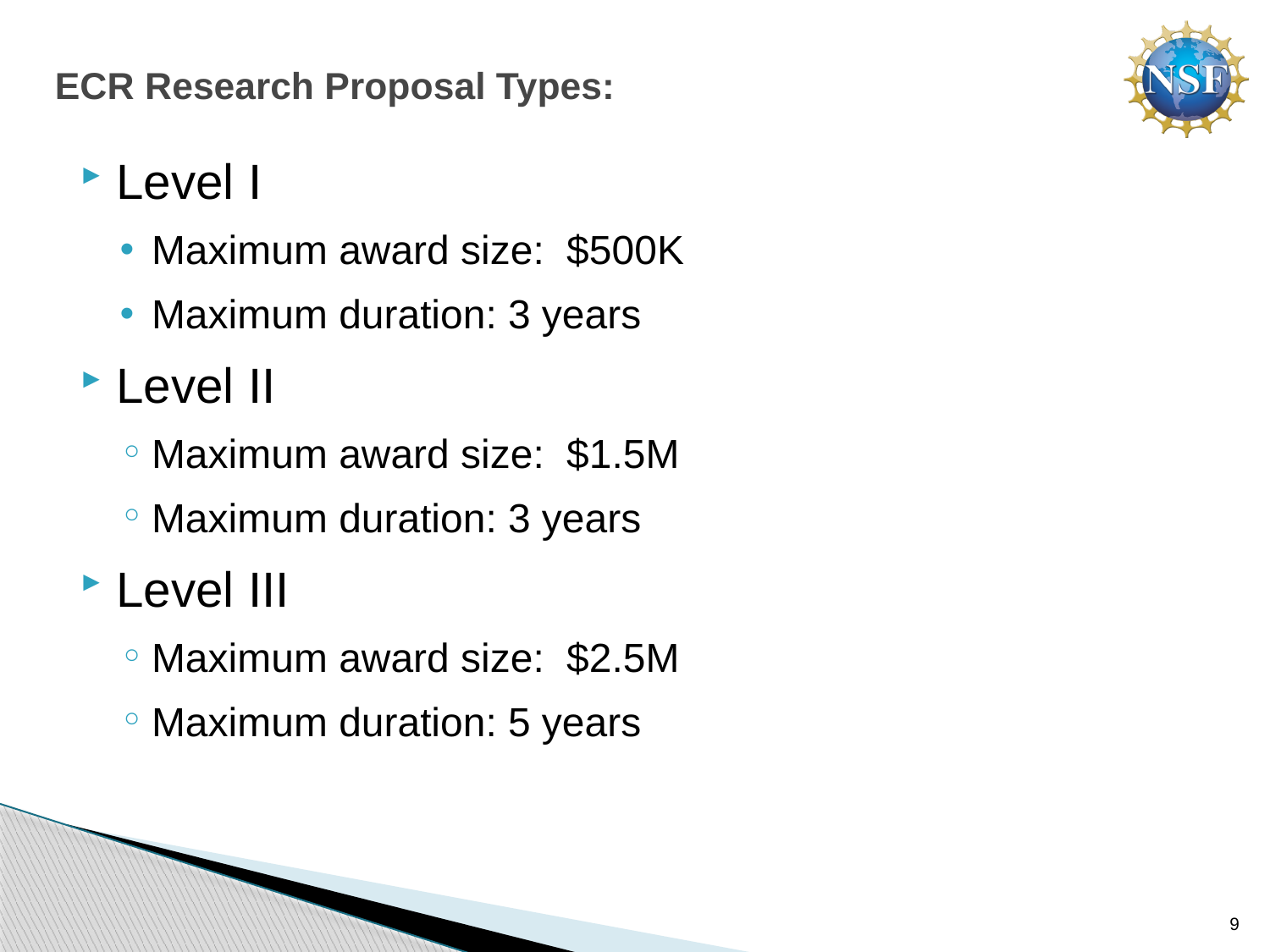

# ECR Research Proposal Types:
Level I
Maximum award size:  $500K
Maximum duration: 3 years
Level II
Maximum award size:  $1.5M
Maximum duration: 3 years
Level III
Maximum award size:  $2.5M
Maximum duration: 5 years
9